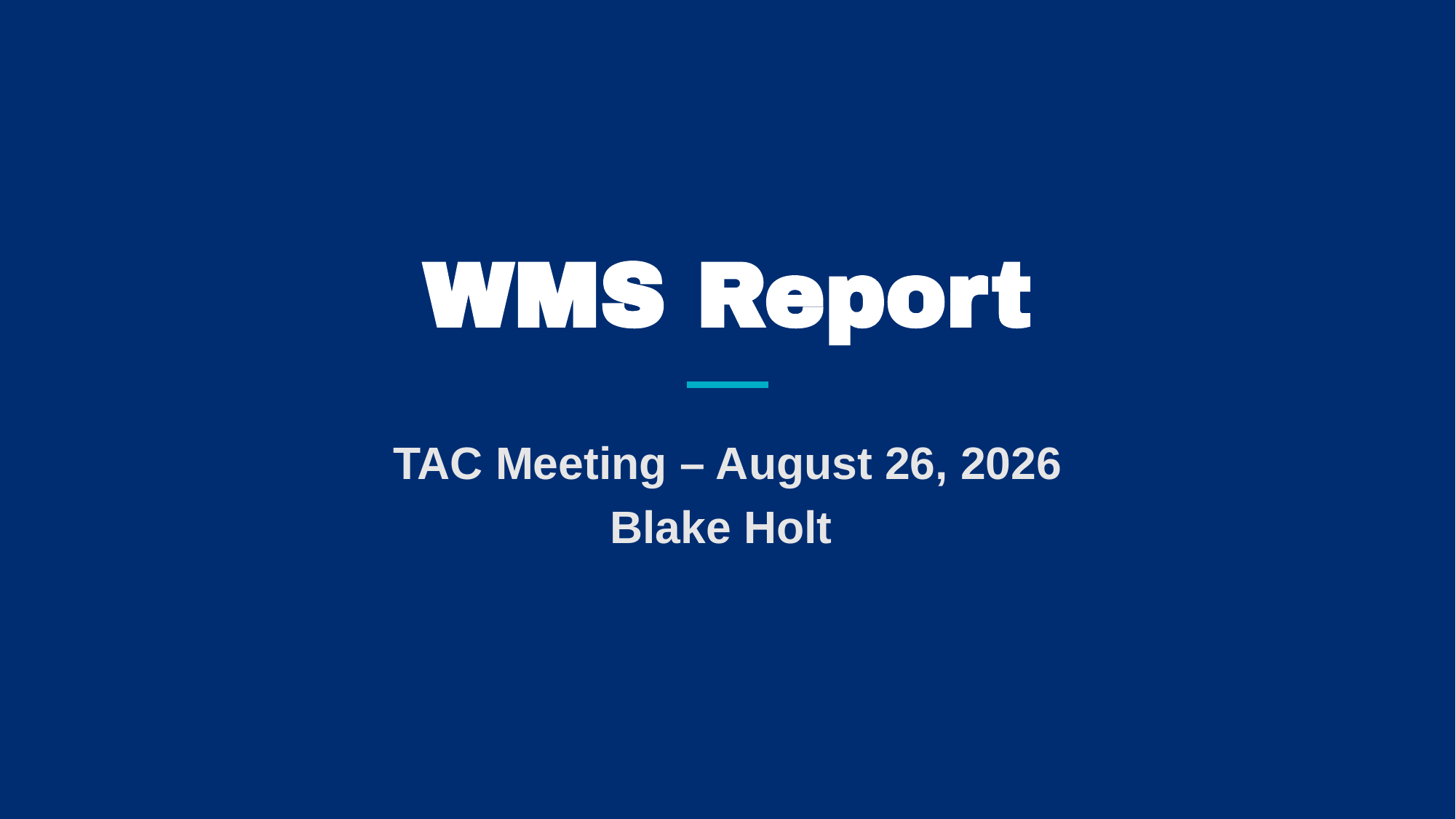

# WMS Report

TAC Meeting – August 26, 2026
Blake Holt